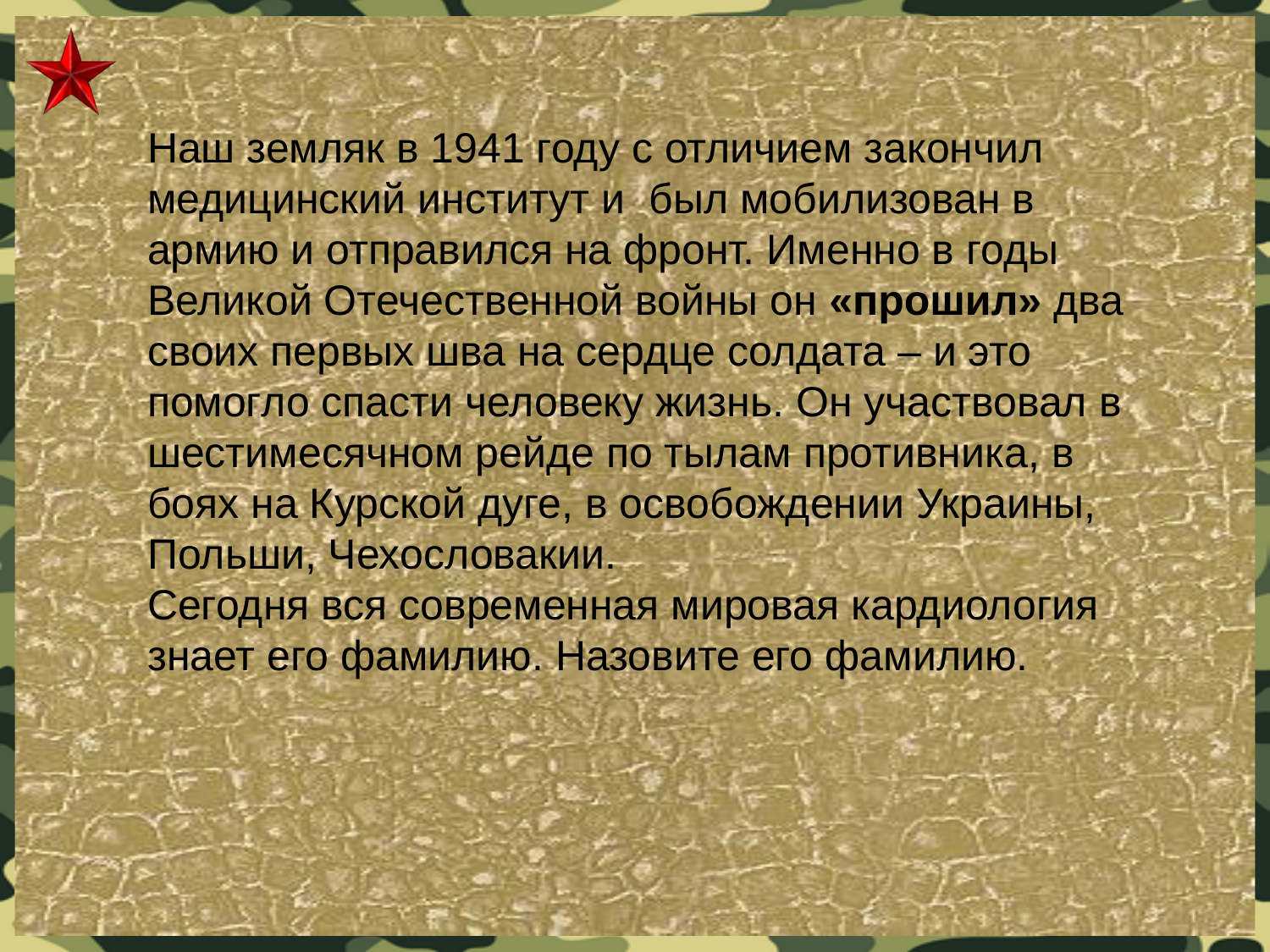

Наш земляк в 1941 году с отличием закончил медицинский институт и  был мобилизован в армию и отправился на фронт. Именно в годы Великой Отечественной войны он «прошил» два своих первых шва на сердце солдата – и это помогло спасти человеку жизнь. Он участвовал в шестимесячном рейде по тылам противника, в боях на Курской дуге, в освобождении Украины, Польши, Чехословакии.
Сегодня вся современная мировая кардиология знает его фамилию. Назовите его фамилию.